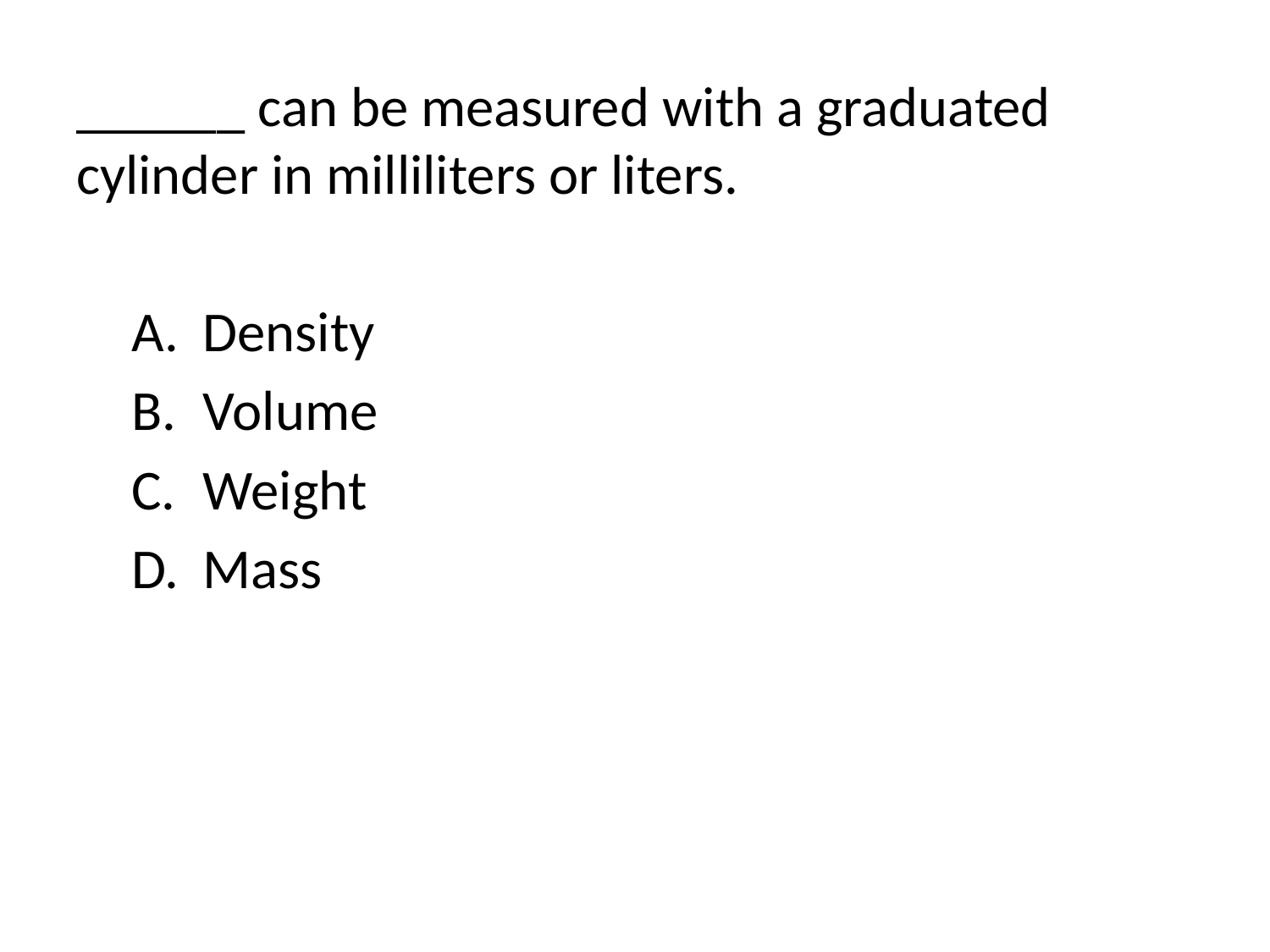

______ can be measured with a graduated cylinder in milliliters or liters.

Density
Volume
Weight
Mass